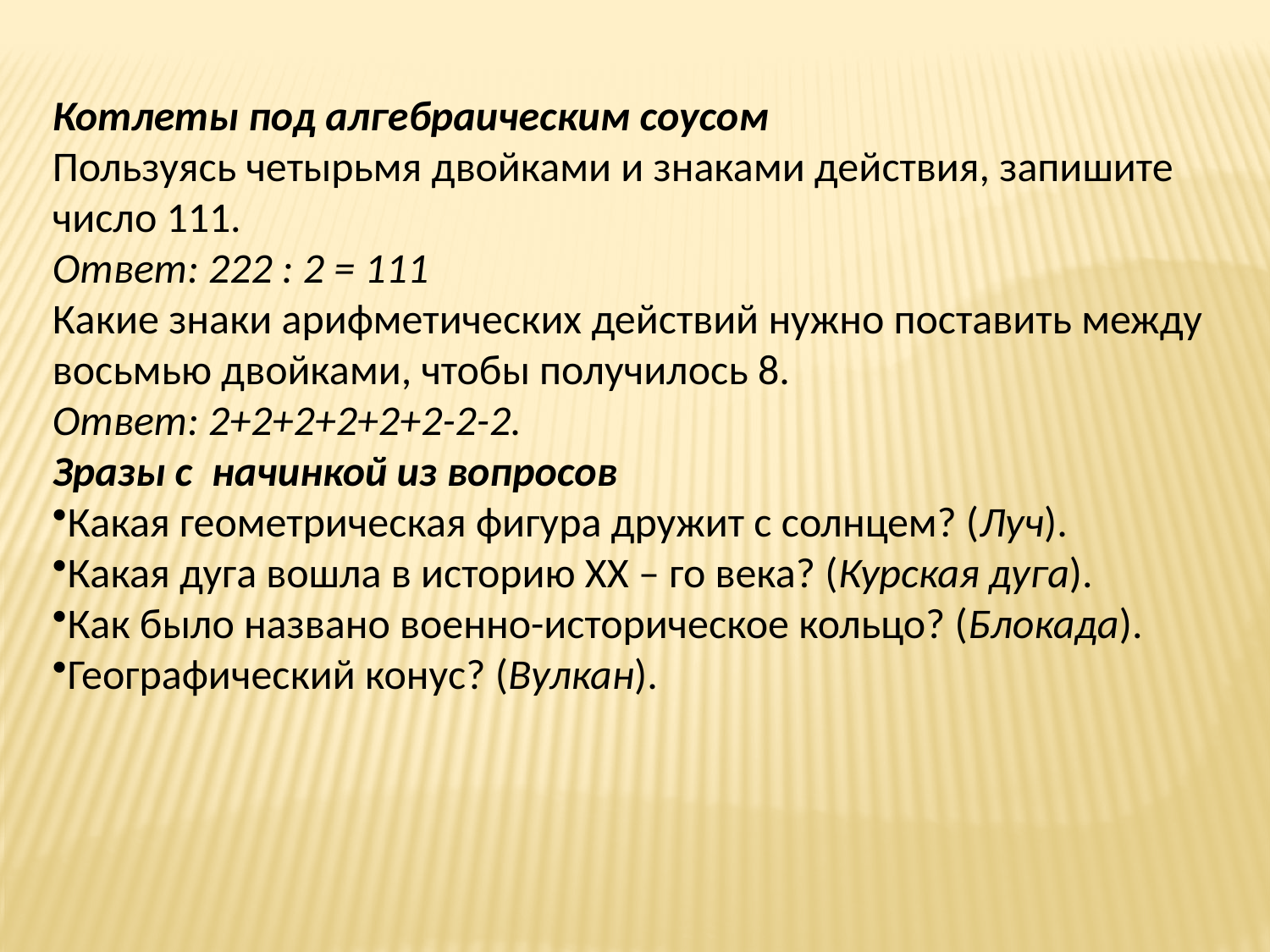

Котлеты под алгебраическим соусом
Пользуясь четырьмя двойками и знаками действия, запишите число 111.
Ответ: 222 : 2 = 111
Какие знаки арифметических действий нужно поставить между восьмью двойками, чтобы получилось 8.
Ответ: 2+2+2+2+2+2-2-2.
Зразы с  начинкой из вопросов
Какая геометрическая фигура дружит с солнцем? (Луч).
Какая дуга вошла в историю ХХ – го века? (Курская дуга).
Как было названо военно-историческое кольцо? (Блокада).
Географический конус? (Вулкан).